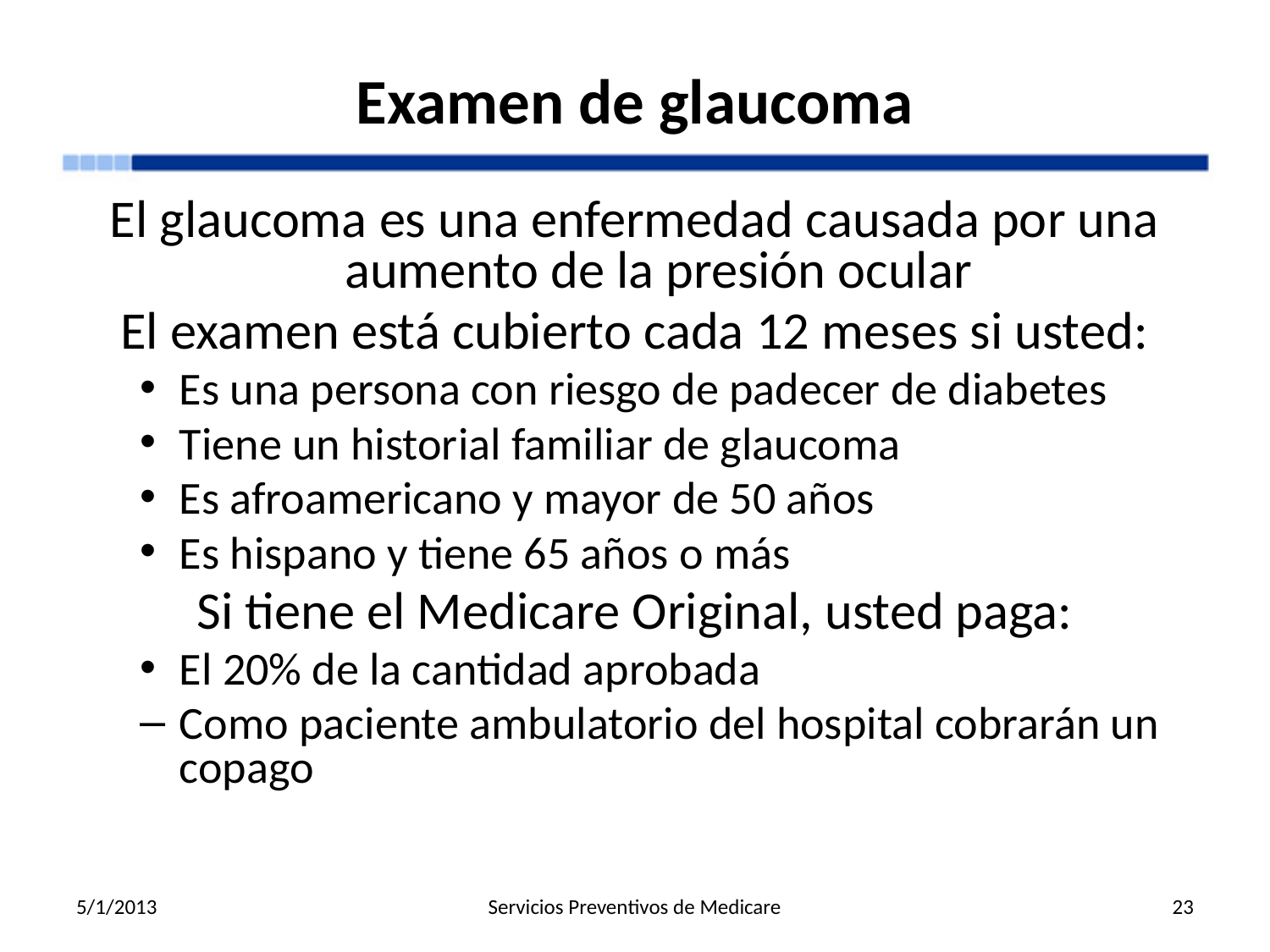

# Examen de glaucoma
El glaucoma es una enfermedad causada por una aumento de la presión ocular
El examen está cubierto cada 12 meses si usted:
Es una persona con riesgo de padecer de diabetes
Tiene un historial familiar de glaucoma
Es afroamericano y mayor de 50 años
Es hispano y tiene 65 años o más
Si tiene el Medicare Original, usted paga:
El 20% de la cantidad aprobada
Como paciente ambulatorio del hospital cobrarán un copago

5/1/2013
Servicios Preventivos de Medicare
23